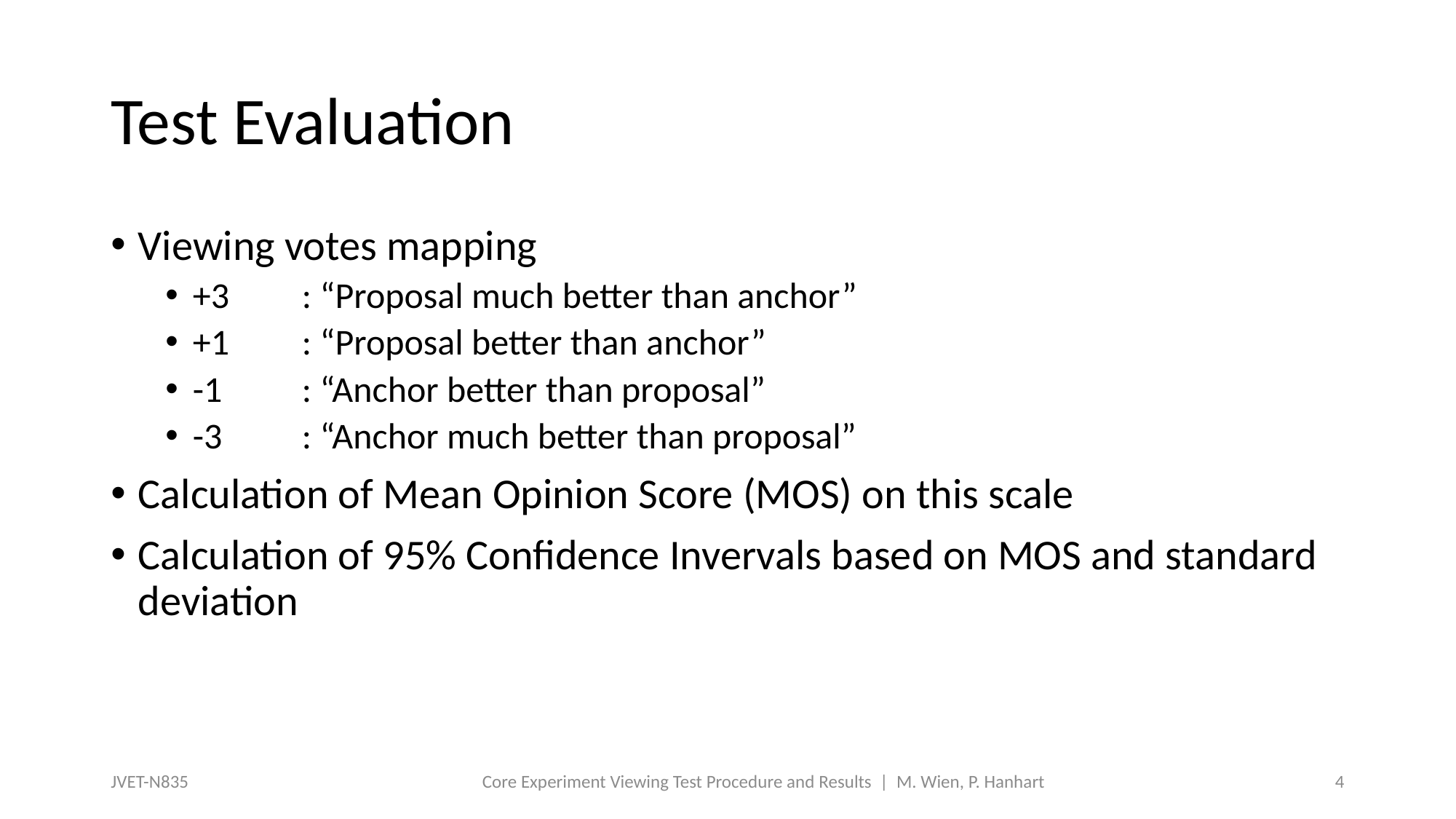

# Test Evaluation
Viewing votes mapping
+3  	: “Proposal much better than anchor”
+1  	: “Proposal better than anchor”
-1	: “Anchor better than proposal”
-3	: “Anchor much better than proposal”
Calculation of Mean Opinion Score (MOS) on this scale
Calculation of 95% Confidence Invervals based on MOS and standard deviation
JVET-N835
Core Experiment Viewing Test Procedure and Results  |  M. Wien, P. Hanhart
4